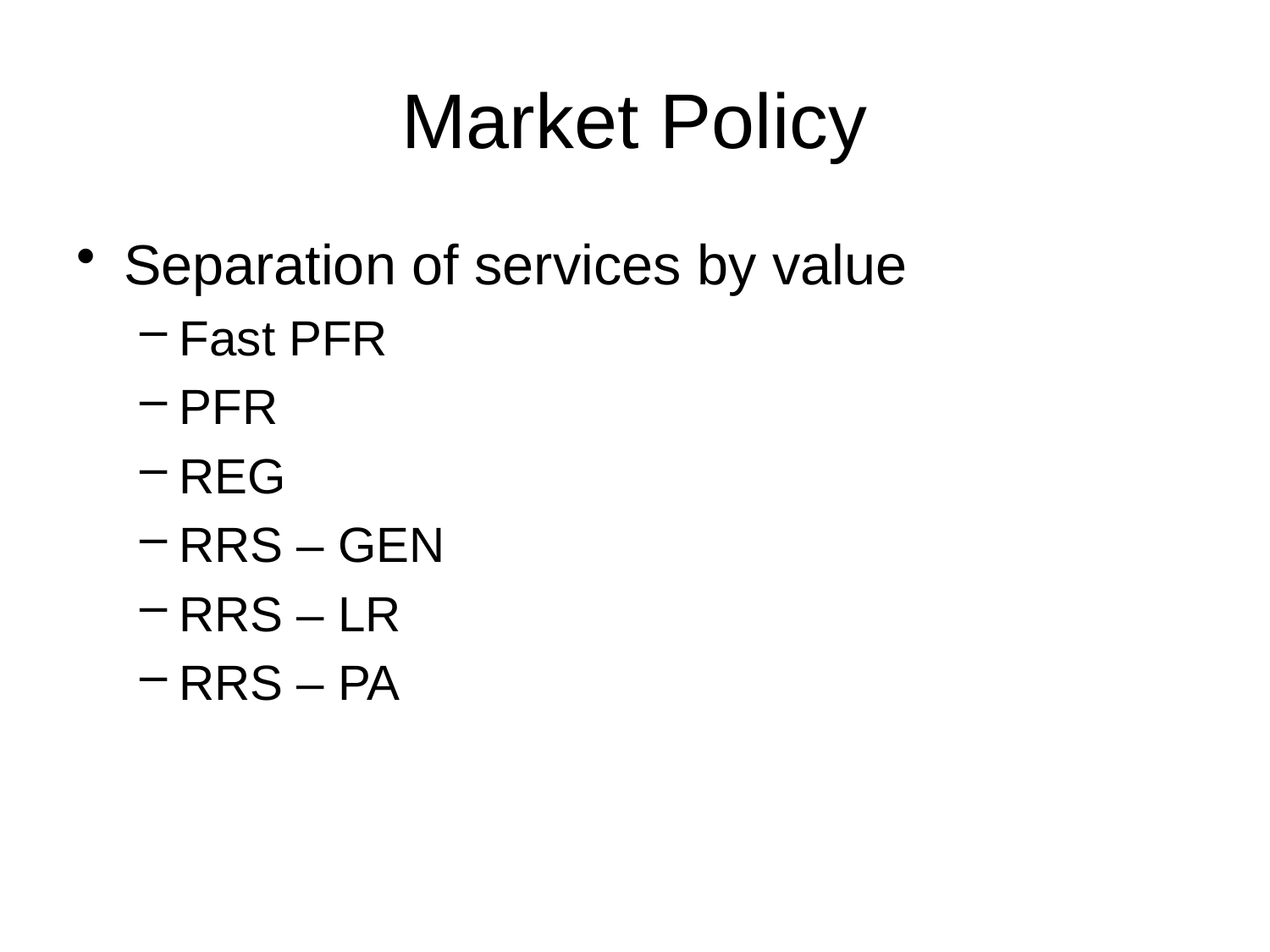

# Market Policy
Separation of services by value
Fast PFR
PFR
REG
RRS – GEN
RRS – LR
RRS – PA